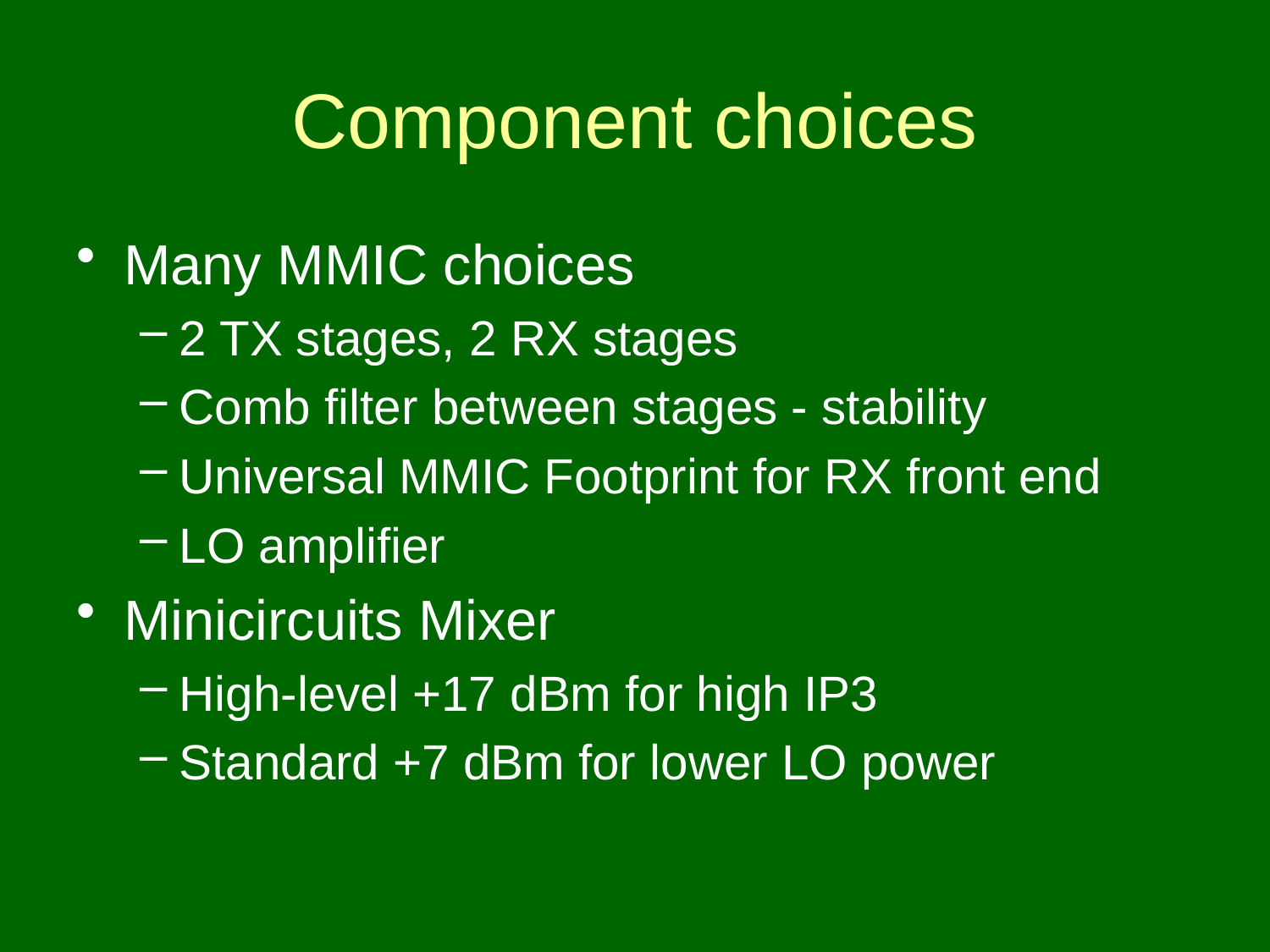

# Component choices
Many MMIC choices
2 TX stages, 2 RX stages
Comb filter between stages - stability
Universal MMIC Footprint for RX front end
LO amplifier
Minicircuits Mixer
High-level +17 dBm for high IP3
Standard +7 dBm for lower LO power